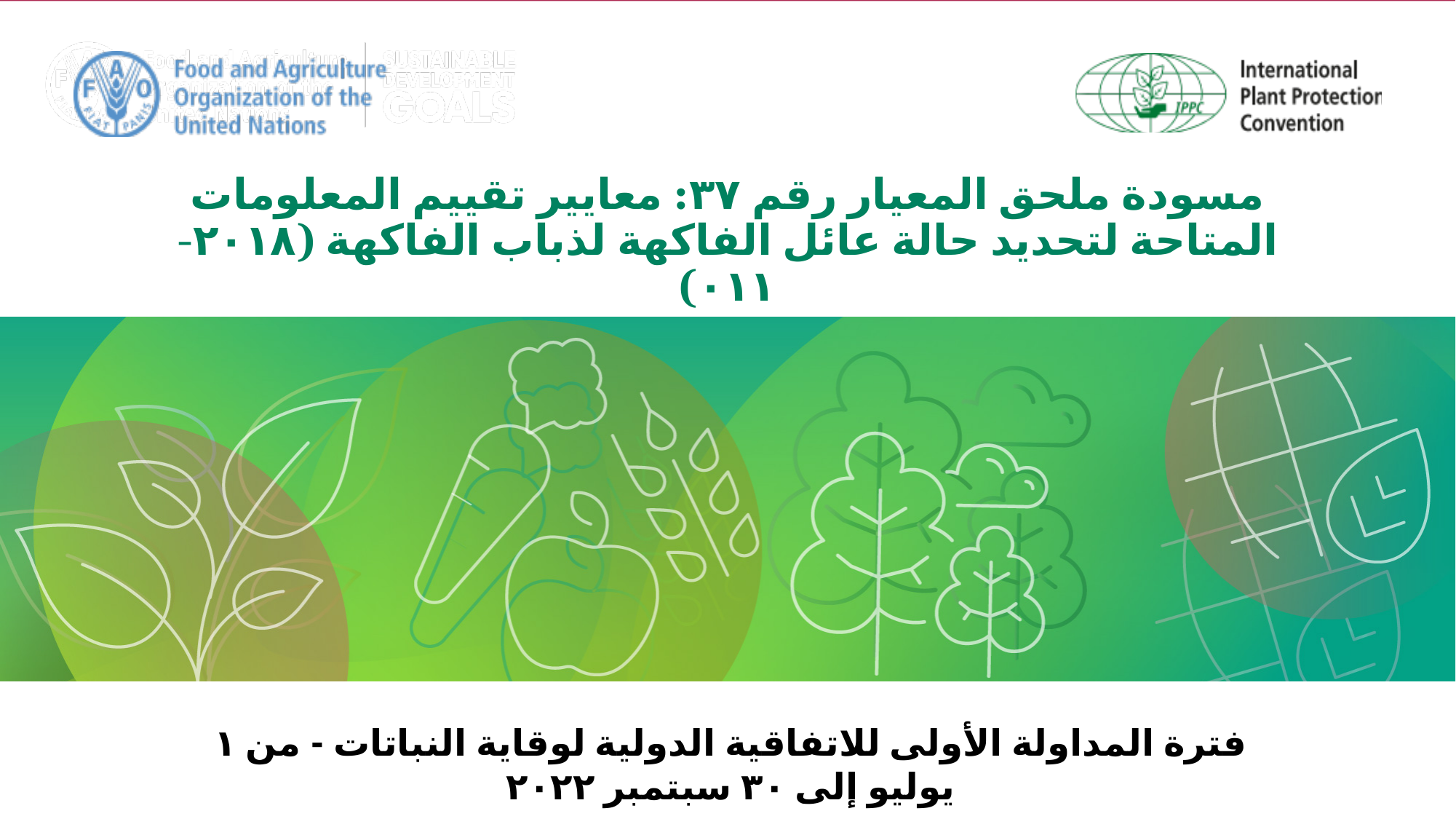

# مسودة ملحق المعيار رقم ٣٧: معايير تقييم المعلومات المتاحة لتحديد حالة عائل الفاكهة لذباب الفاكهة (٢٠١٨-٠١١)
فترة المداولة الأولى للاتفاقية الدولية لوقاية النباتات - من ١ يوليو إلى ٣٠ سبتمبر ٢٠٢٢